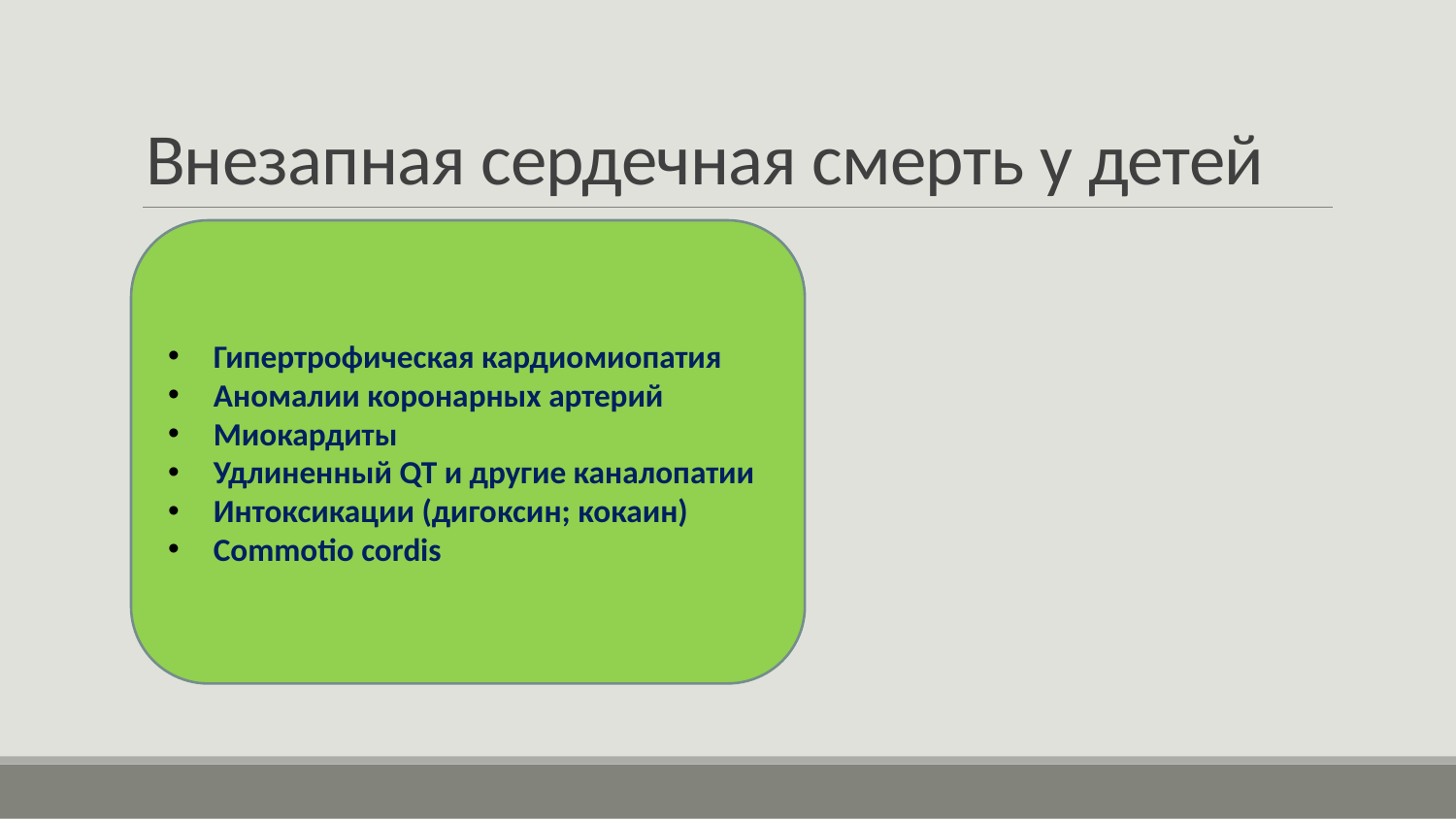

# Внезапная сердечная смерть у детей
Гипертрофическая кардиомиопатия
Аномалии коронарных артерий
Миокардиты
Удлиненный QT и другие каналопатии
Интоксикации (дигоксин; кокаин)
Commotio cordis